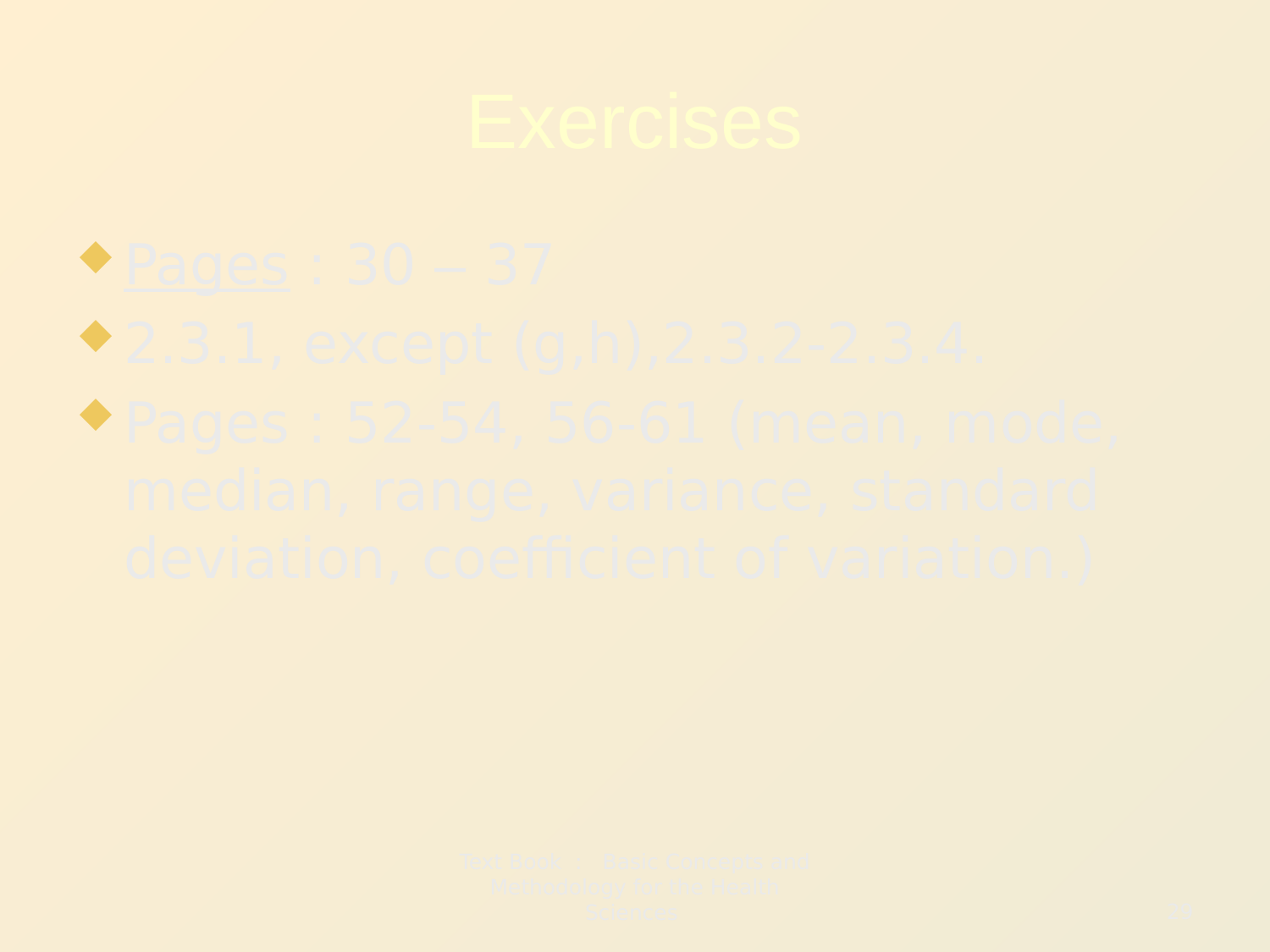

# Exercises
Pages : 30 – 37
2.3.1, except (g,h),2.3.2-2.3.4.
Pages : 52-54, 56-61 (mean, mode, median, range, variance, standard deviation, coefficient of variation.)
29
Text Book  :   Basic Concepts and Methodology for the Health Sciences